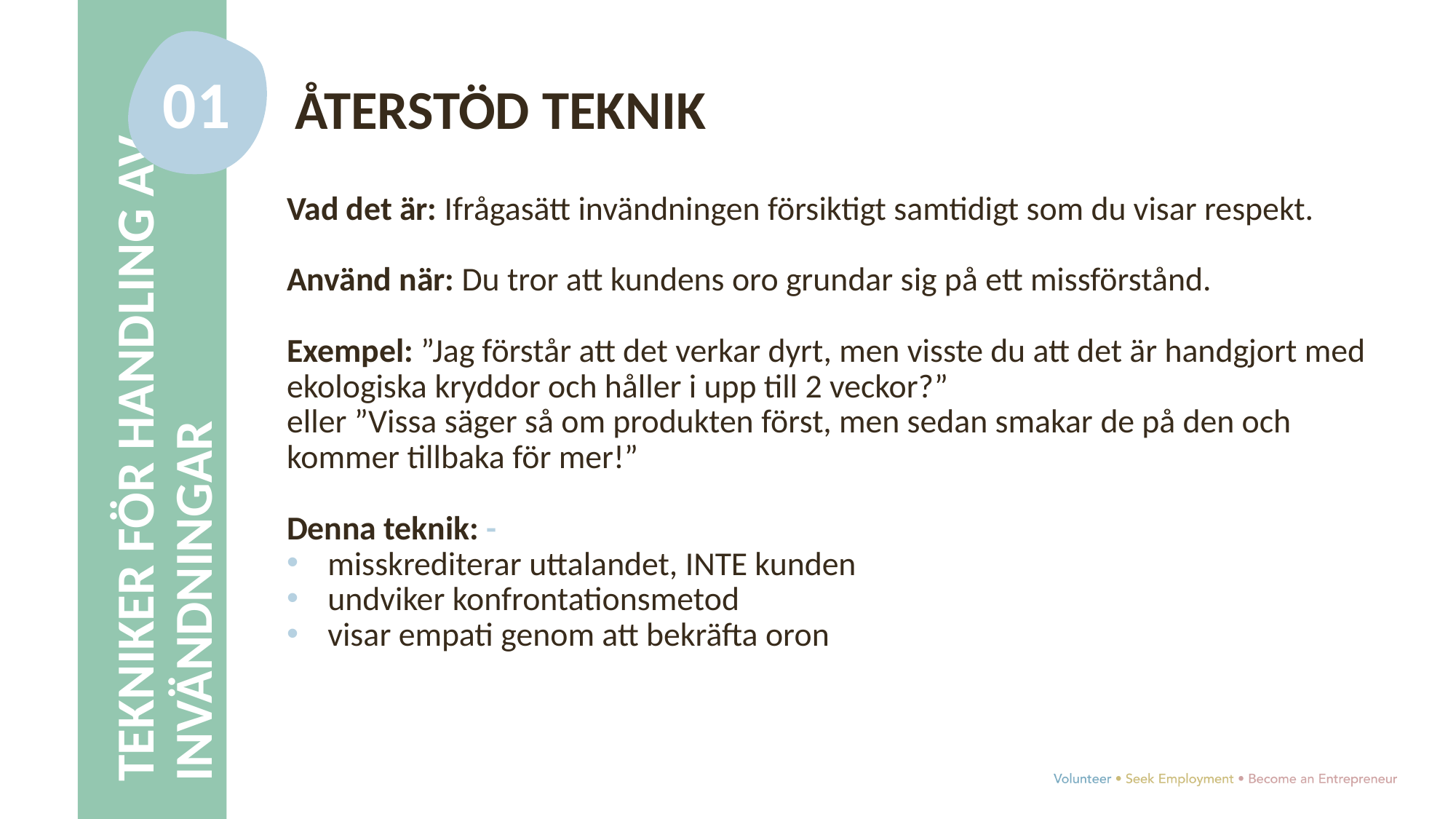

01

ÅTERSTÖD TEKNIK
Vad det är: Ifrågasätt invändningen försiktigt samtidigt som du visar respekt.

Använd när: Du tror att kundens oro grundar sig på ett missförstånd.

Exempel: ”Jag förstår att det verkar dyrt, men visste du att det är handgjort med ekologiska kryddor och håller i upp till 2 veckor?”
eller ”Vissa säger så om produkten först, men sedan smakar de på den och kommer tillbaka för mer!”

Denna teknik: -
misskrediterar uttalandet, INTE kunden
undviker konfrontationsmetod
visar empati genom att bekräfta oron

TEKNIKER FÖR HANDLING AV INVÄNDNINGAR